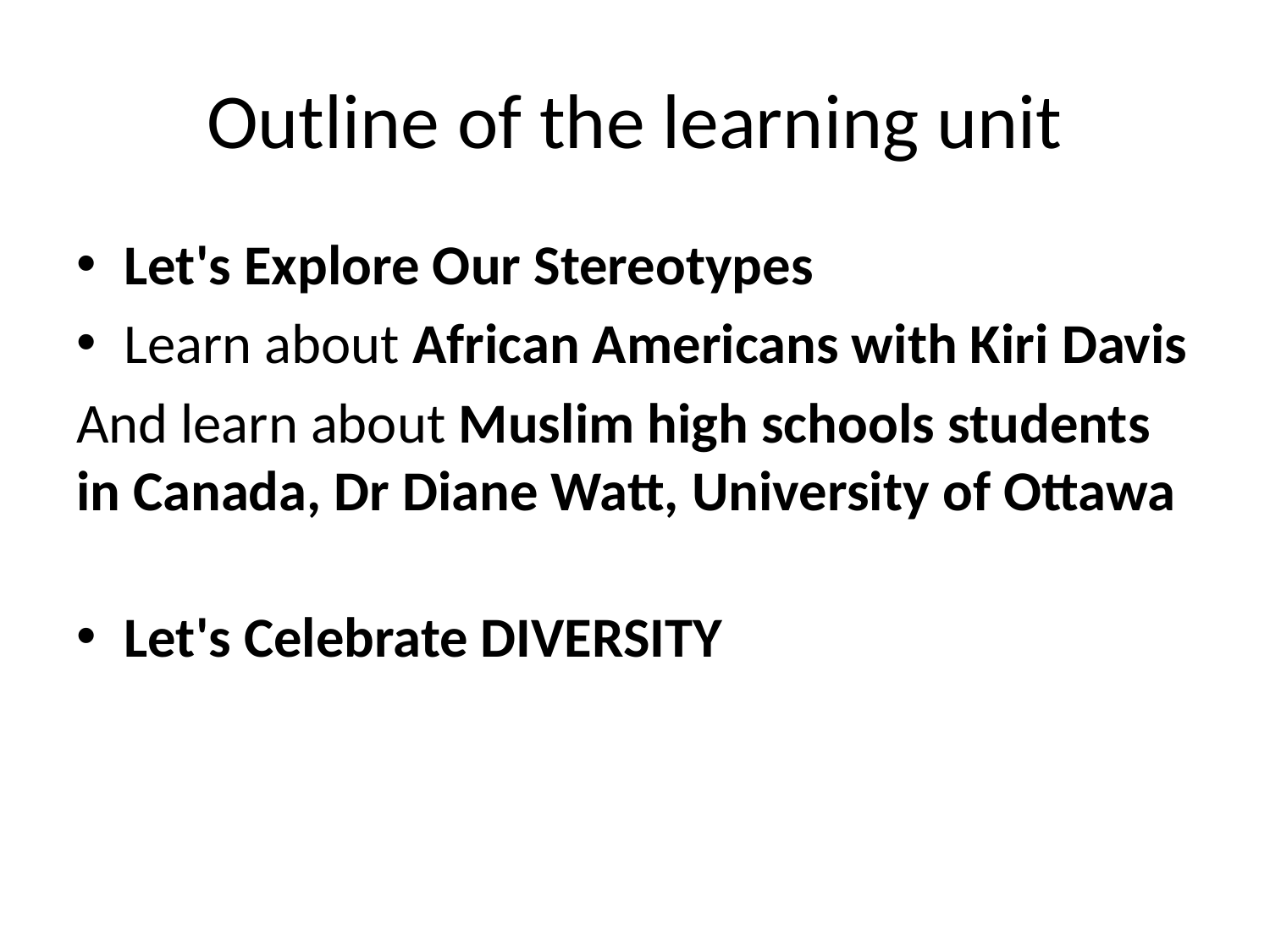

# Outline of the learning unit
Let's Explore Our Stereotypes
Learn about African Americans with Kiri Davis
And learn about Muslim high schools students in Canada, Dr Diane Watt, University of Ottawa
Let's Celebrate DIVERSITY